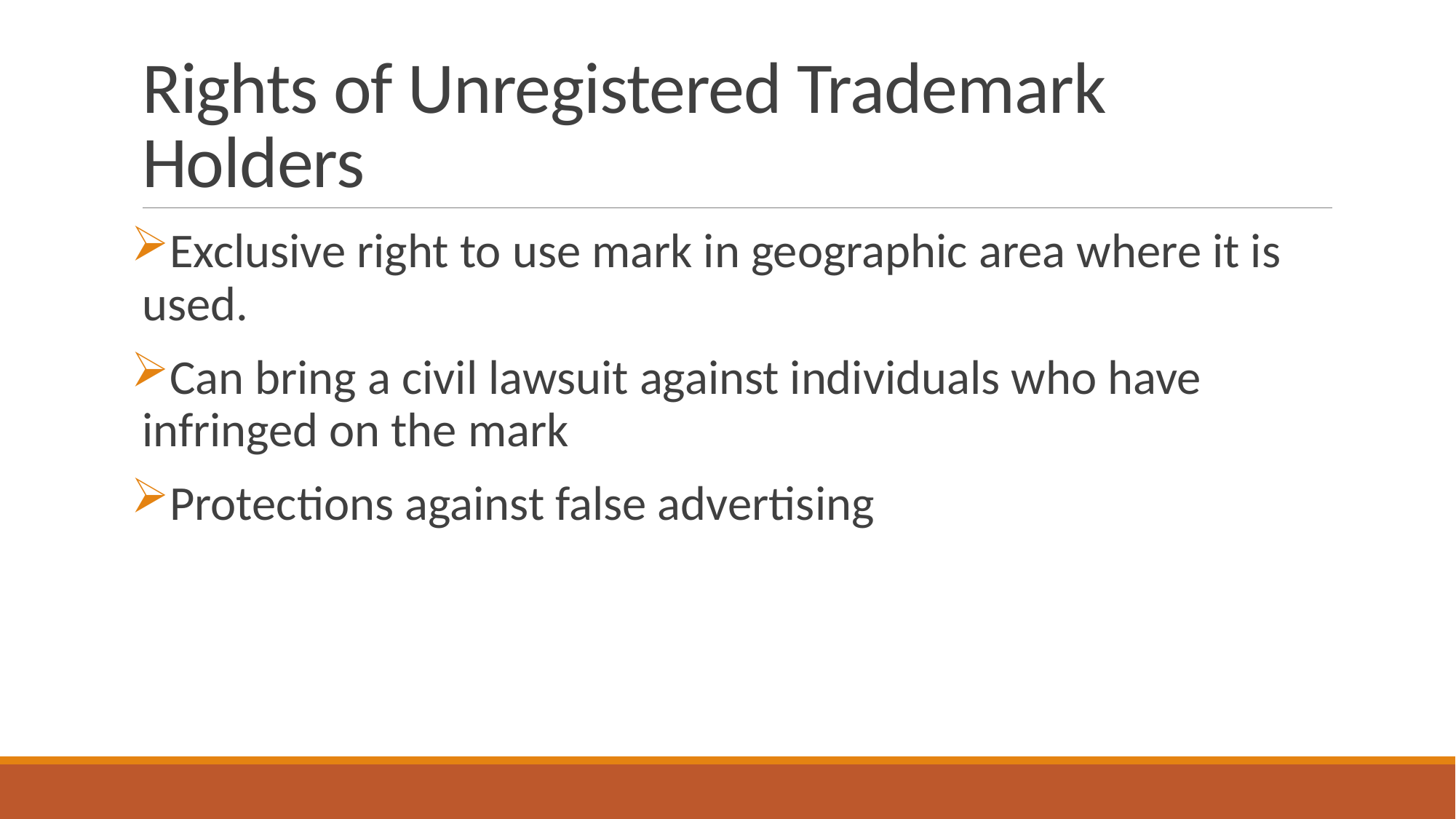

# Rights of Unregistered Trademark Holders
Exclusive right to use mark in geographic area where it is used.
Can bring a civil lawsuit against individuals who have infringed on the mark
Protections against false advertising